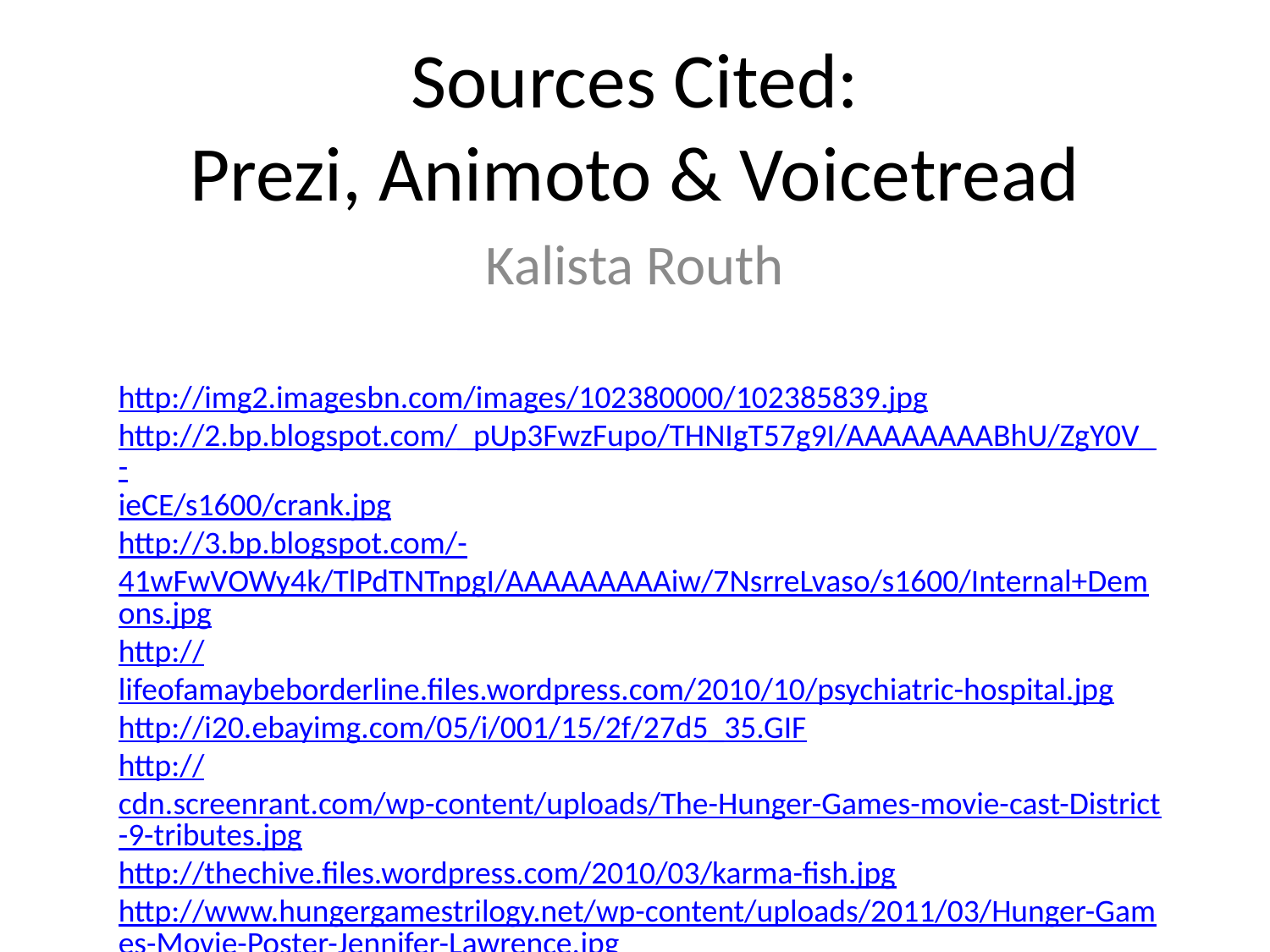

# Sources Cited: Prezi, Animoto & Voicetread
Kalista Routh
http://img2.imagesbn.com/images/102380000/102385839.jpg
http://2.bp.blogspot.com/_pUp3FwzFupo/THNIgT57g9I/AAAAAAAABhU/ZgY0V_-ieCE/s1600/crank.jpg
http://3.bp.blogspot.com/-41wFwVOWy4k/TlPdTNTnpgI/AAAAAAAAAiw/7NsrreLvaso/s1600/Internal+Demons.jpg
http://lifeofamaybeborderline.files.wordpress.com/2010/10/psychiatric-hospital.jpg
http://i20.ebayimg.com/05/i/001/15/2f/27d5_35.GIF
http://cdn.screenrant.com/wp-content/uploads/The-Hunger-Games-movie-cast-District-9-tributes.jpg
http://thechive.files.wordpress.com/2010/03/karma-fish.jpg
http://www.hungergamestrilogy.net/wp-content/uploads/2011/03/Hunger-Games-Movie-Poster-Jennifer-Lawrence.jpg